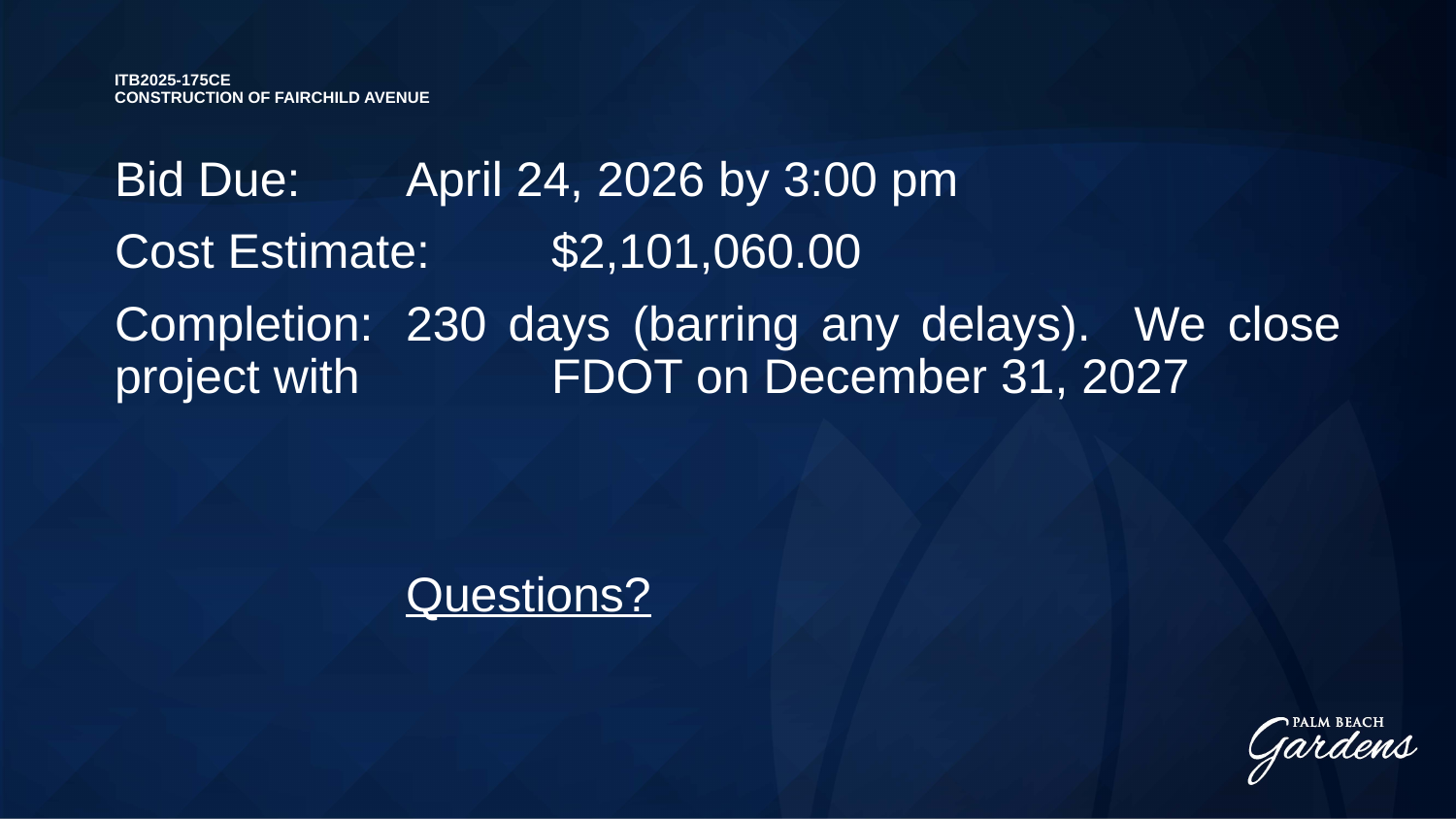

# ITB2025-175CE CONSTRUCTION OF FAIRCHILD AVENUE
Bid Due: 	April 24, 2026 by 3:00 pm
Cost Estimate: 	$2,101,060.00
Completion:	230 days (barring any delays).  We close project with 		FDOT on December 31, 2027

		Questions?